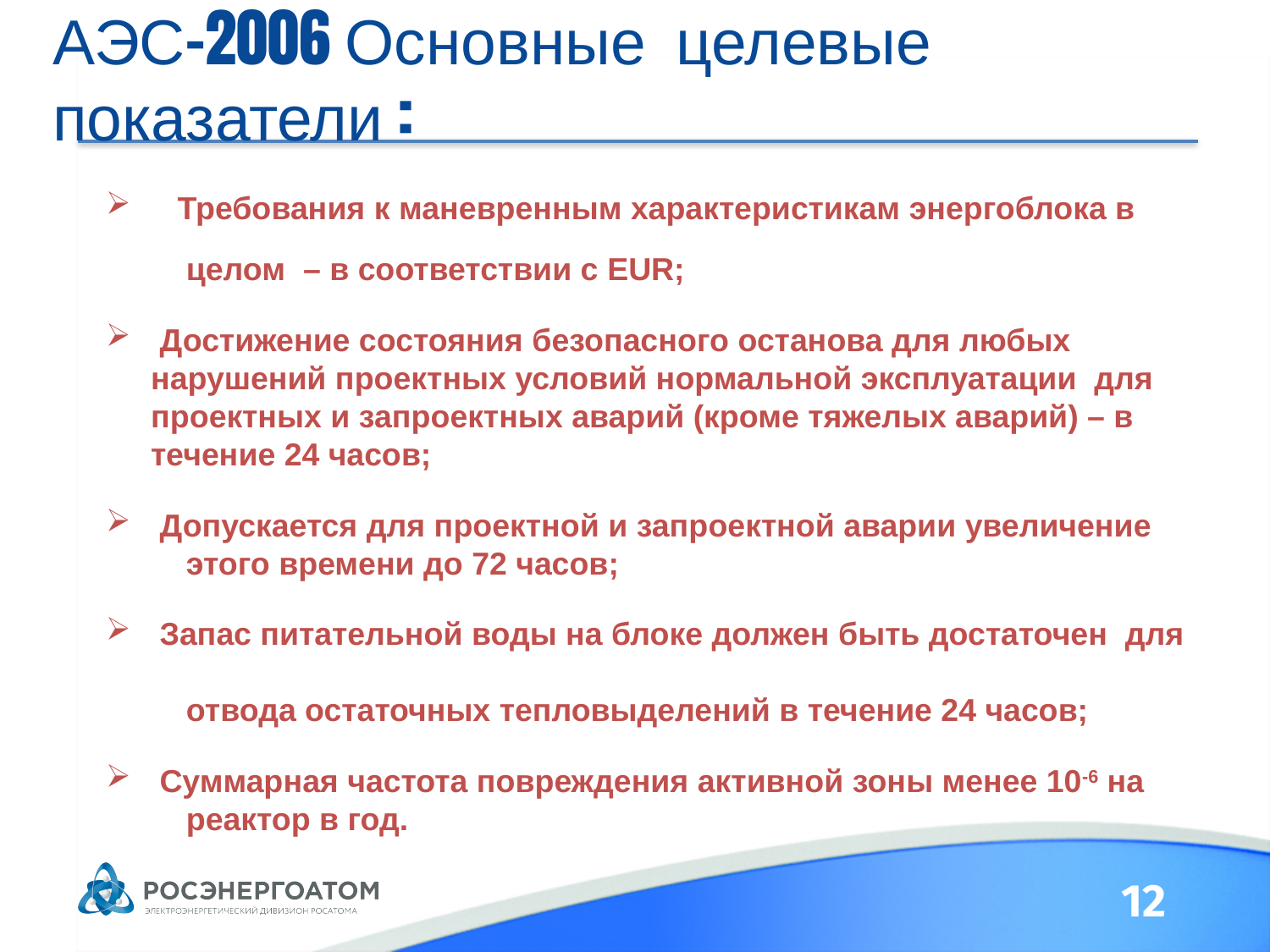

# АЭС-2006 Основные  целевые показатели :
   Требования к маневренным характеристикам энергоблока в
    целом  – в соответствии с EUR;
 Достижение состояния безопасного останова для любых нарушений проектных условий нормальной эксплуатации  для проектных и запроектных аварий (кроме тяжелых аварий) – в течение 24 часов;
 Допускается для проектной и запроектной аварии увеличение
    этого времени до 72 часов;
 Запас питательной воды на блоке должен быть достаточен  для
    отвода остаточных тепловыделений в течение 24 часов;
 Суммарная частота повреждения активной зоны менее 10-6 на
    реактор в год.